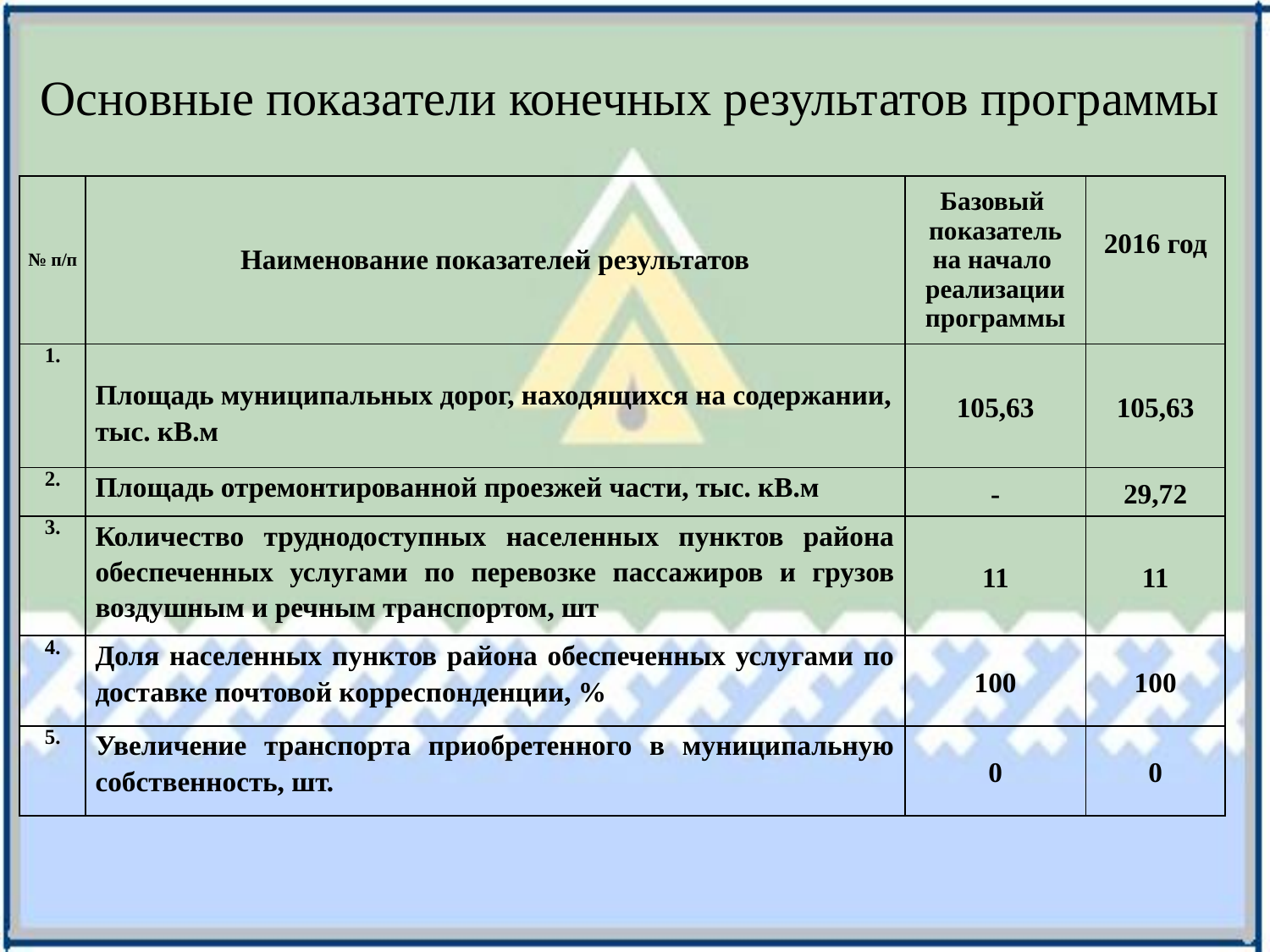

Основные показатели конечных результатов программы
| № п/п | Наименование показателей результатов | Базовый показатель на начало реализации программы | 2016 год |
| --- | --- | --- | --- |
| 1. | Площадь муниципальных дорог, находящихся на содержании, тыс. кВ.м | 105,63 | 105,63 |
| 2. | Площадь отремонтированной проезжей части, тыс. кВ.м | - | 29,72 |
| 3. | Количество труднодоступных населенных пунктов района обеспеченных услугами по перевозке пассажиров и грузов воздушным и речным транспортом, шт | 11 | 11 |
| 4. | Доля населенных пунктов района обеспеченных услугами по доставке почтовой корреспонденции, % | 100 | 100 |
| 5. | Увеличение транспорта приобретенного в муниципальную собственность, шт. | 0 | 0 |